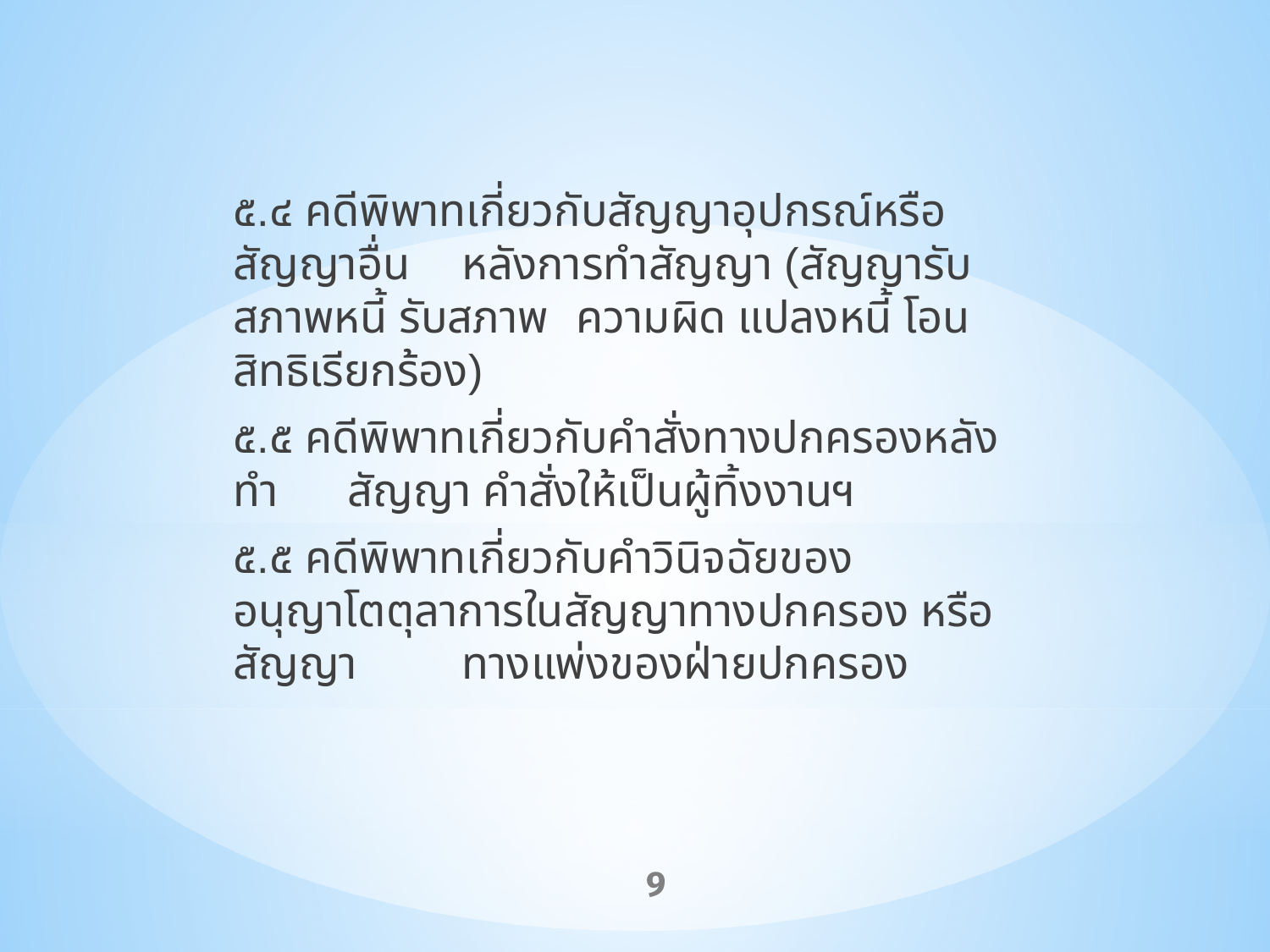

๕.๔ คดีพิพาทเกี่ยวกับสัญญาอุปกรณ์หรือสัญญาอื่น	หลังการทำสัญญา (สัญญารับสภาพหนี้ รับสภาพ	ความผิด แปลงหนี้ โอนสิทธิเรียกร้อง)
	๕.๕ คดีพิพาทเกี่ยวกับคำสั่งทางปกครองหลังทำ	สัญญา คำสั่งให้เป็นผู้ทิ้งงานฯ
	๕.๕ คดีพิพาทเกี่ยวกับคำวินิจฉัยของ	อนุญาโตตุลาการในสัญญาทางปกครอง หรือสัญญา	ทางแพ่งของฝ่ายปกครอง

9